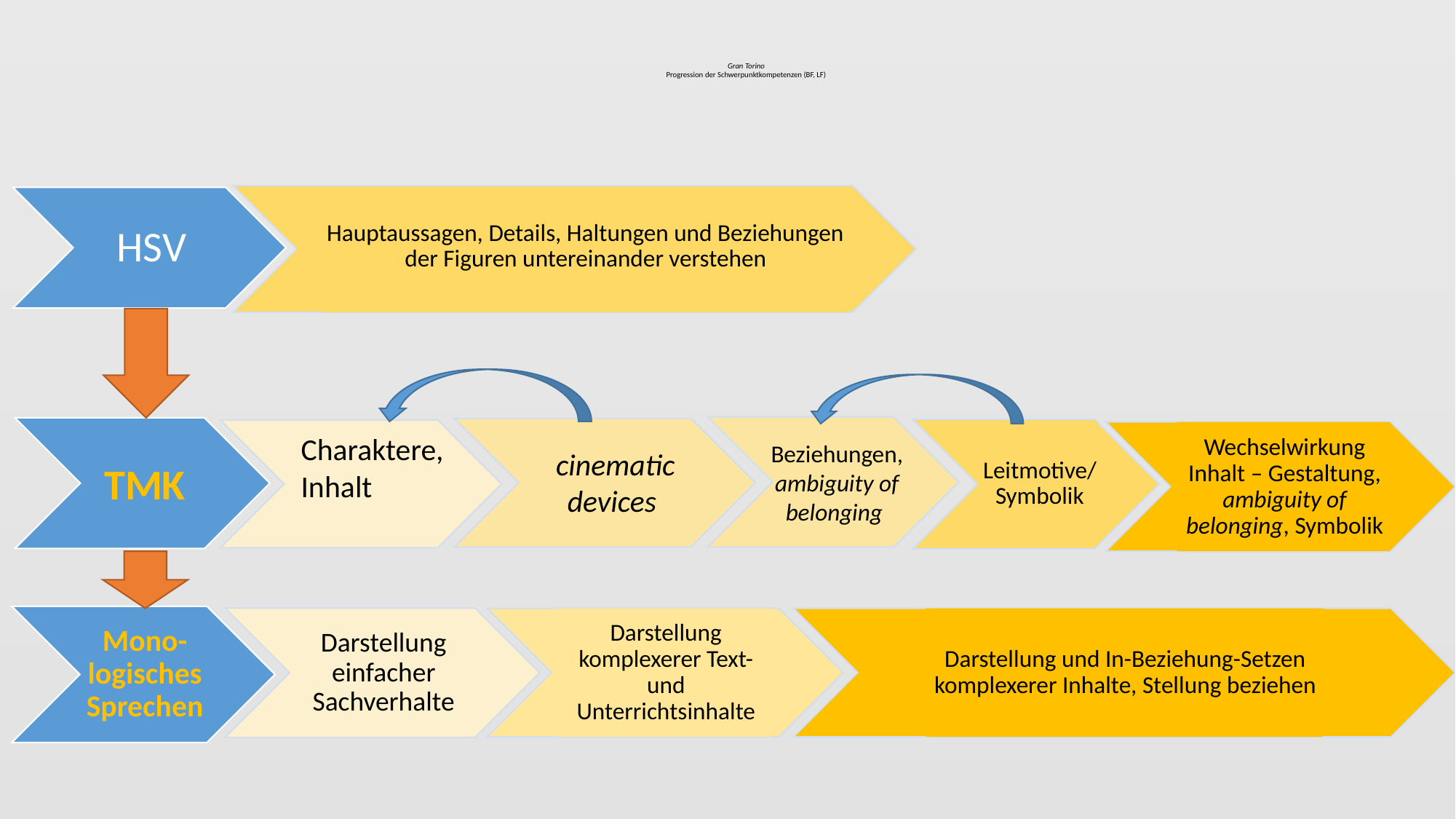

# Gran Torino Progression der Schwerpunktkompetenzen (BF, LF)
HSV

TMK

Mono-logisches Sprechen
Darstellung einfacher Sachverhalte

Hauptaussagen, Details, Haltungen und Beziehungen der Figuren untereinander verstehen

Leitmotive/ Symbolik

Wechselwirkung Inhalt – Gestaltung, ambiguity of belonging, Symbolik
Charaktere,
Inhalt
Beziehungen, ambiguity of belonging
cinematic devices

Darstellung komplexerer Text- und Unterrichtsinhalte

Darstellung und In-Beziehung-Setzen komplexerer Inhalte, Stellung beziehen